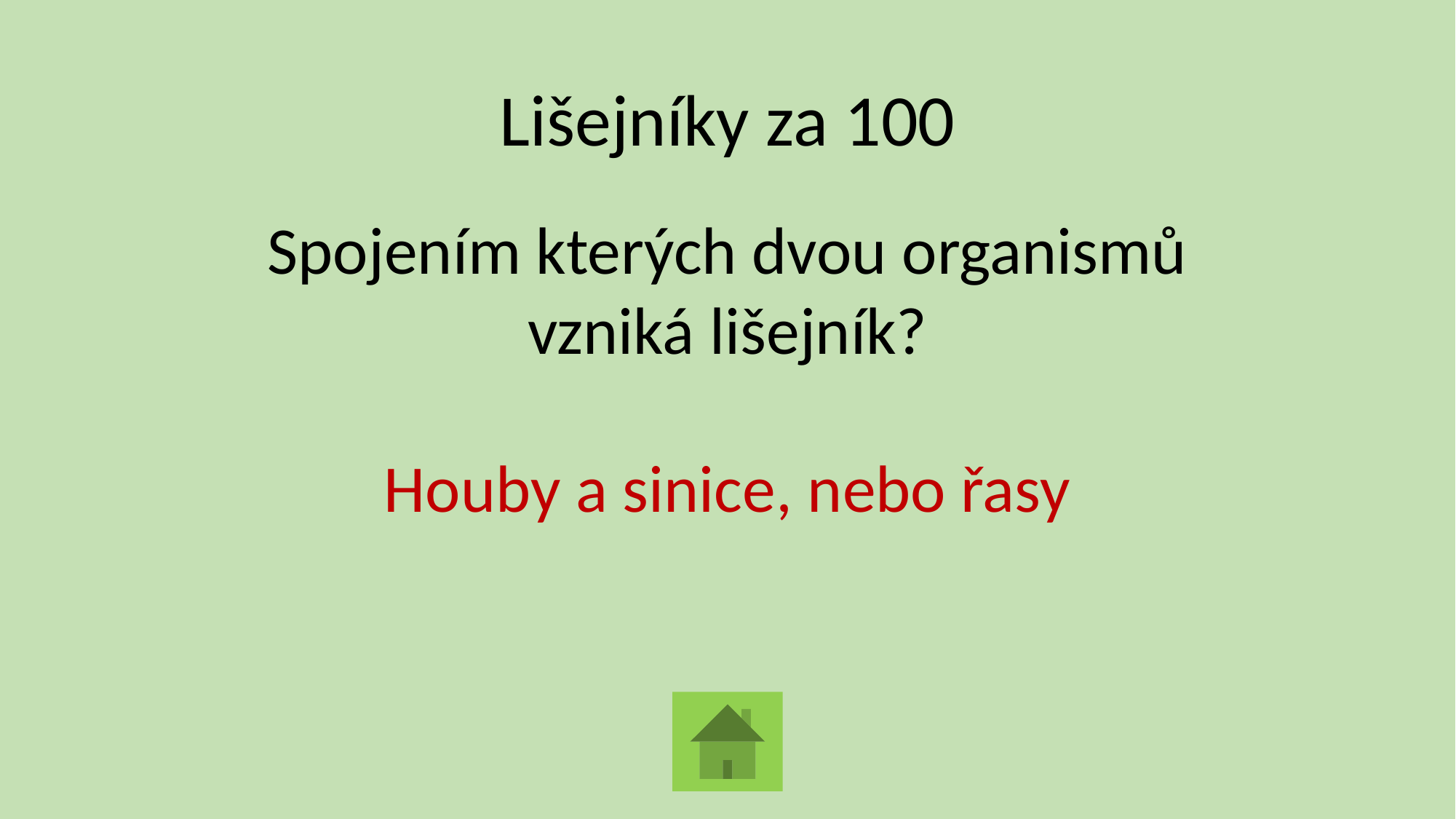

# Lišejníky za 100
Spojením kterých dvou organismů vzniká lišejník?
Houby a sinice, nebo řasy